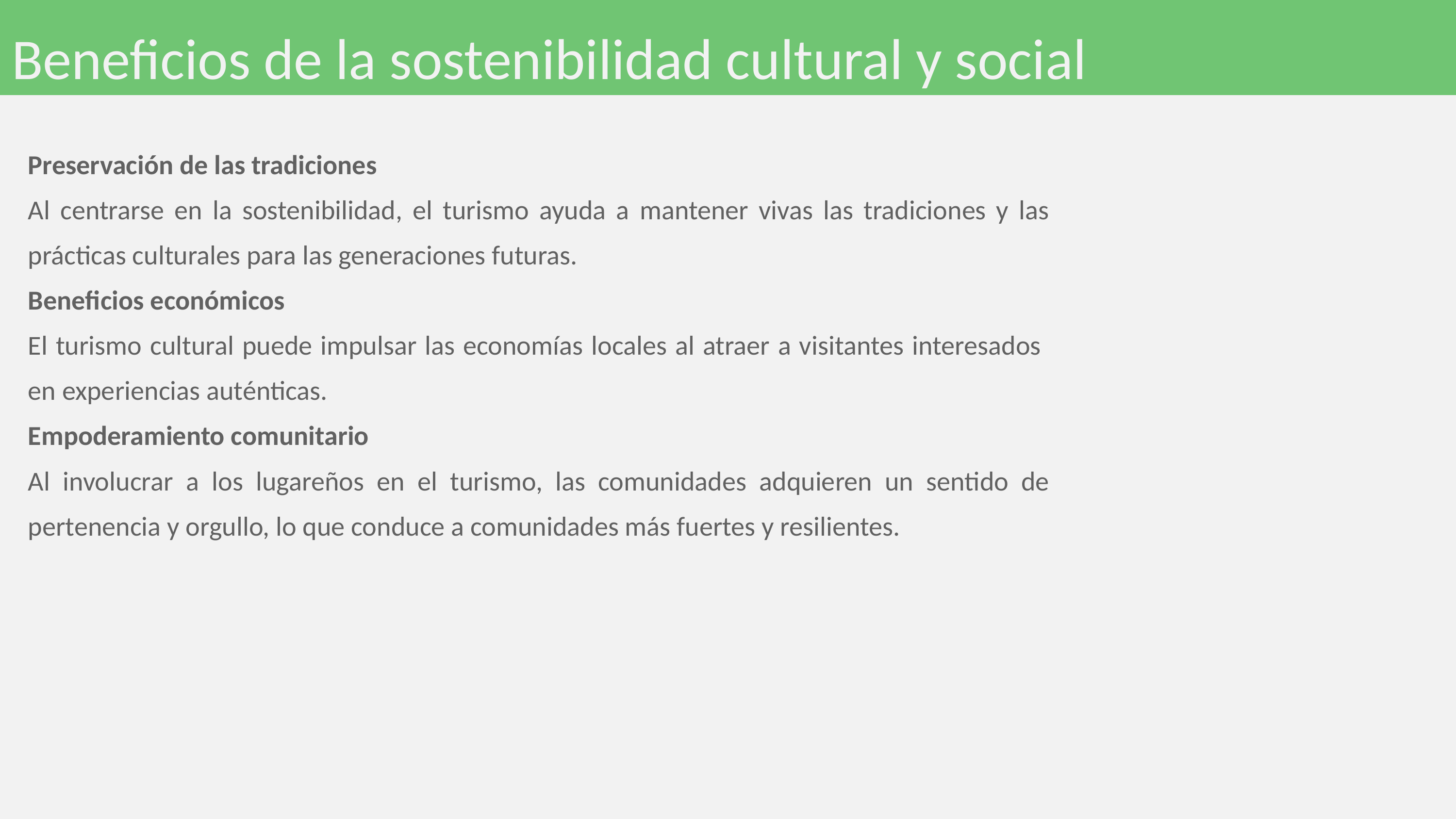

Beneficios de la sostenibilidad cultural y social
Preservación de las tradiciones
Al centrarse en la sostenibilidad, el turismo ayuda a mantener vivas las tradiciones y las prácticas culturales para las generaciones futuras.
Beneficios económicos
El turismo cultural puede impulsar las economías locales al atraer a visitantes interesados ​​en experiencias auténticas.
Empoderamiento comunitario
Al involucrar a los lugareños en el turismo, las comunidades adquieren un sentido de pertenencia y orgullo, lo que conduce a comunidades más fuertes y resilientes.